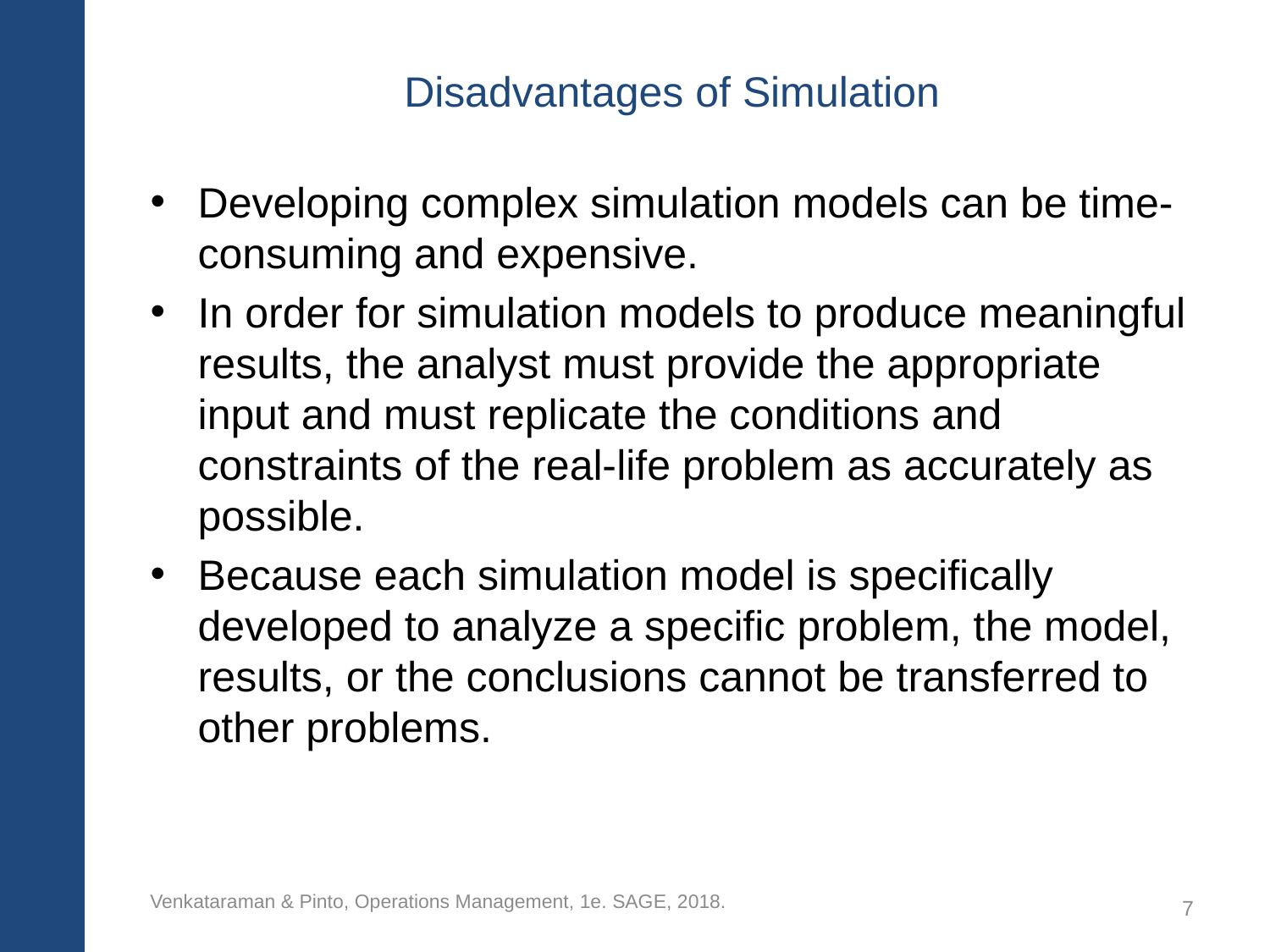

# Disadvantages of Simulation
Developing complex simulation models can be time-consuming and expensive.
In order for simulation models to produce meaningful results, the analyst must provide the appropriate input and must replicate the conditions and constraints of the real-life problem as accurately as possible.
Because each simulation model is specifically developed to analyze a specific problem, the model, results, or the conclusions cannot be transferred to other problems.
Venkataraman & Pinto, Operations Management, 1e. SAGE, 2018.
7